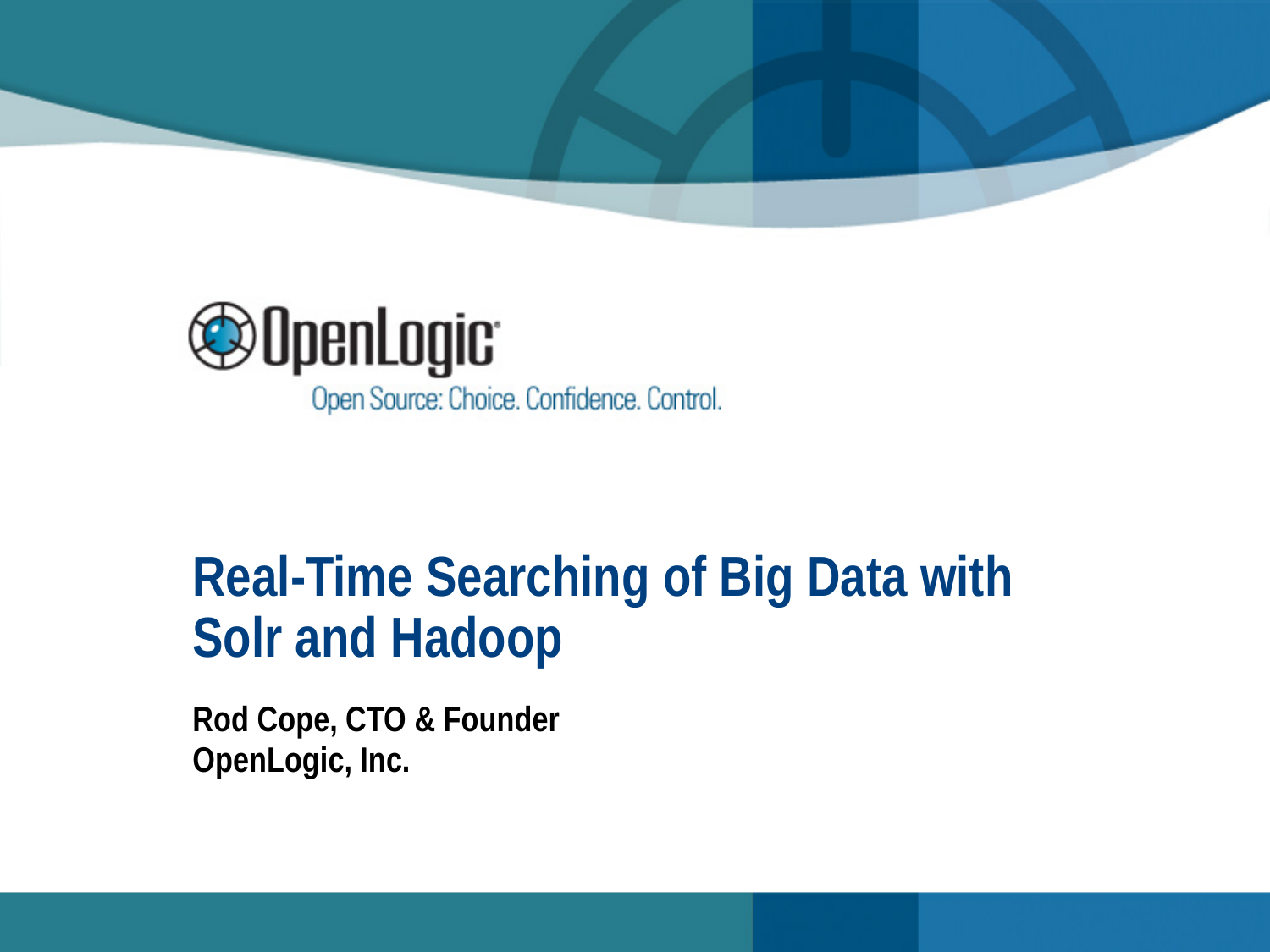

# Real-Time Searching of Big Data with Solr and Hadoop
Rod Cope, CTO & Founder
OpenLogic, Inc.